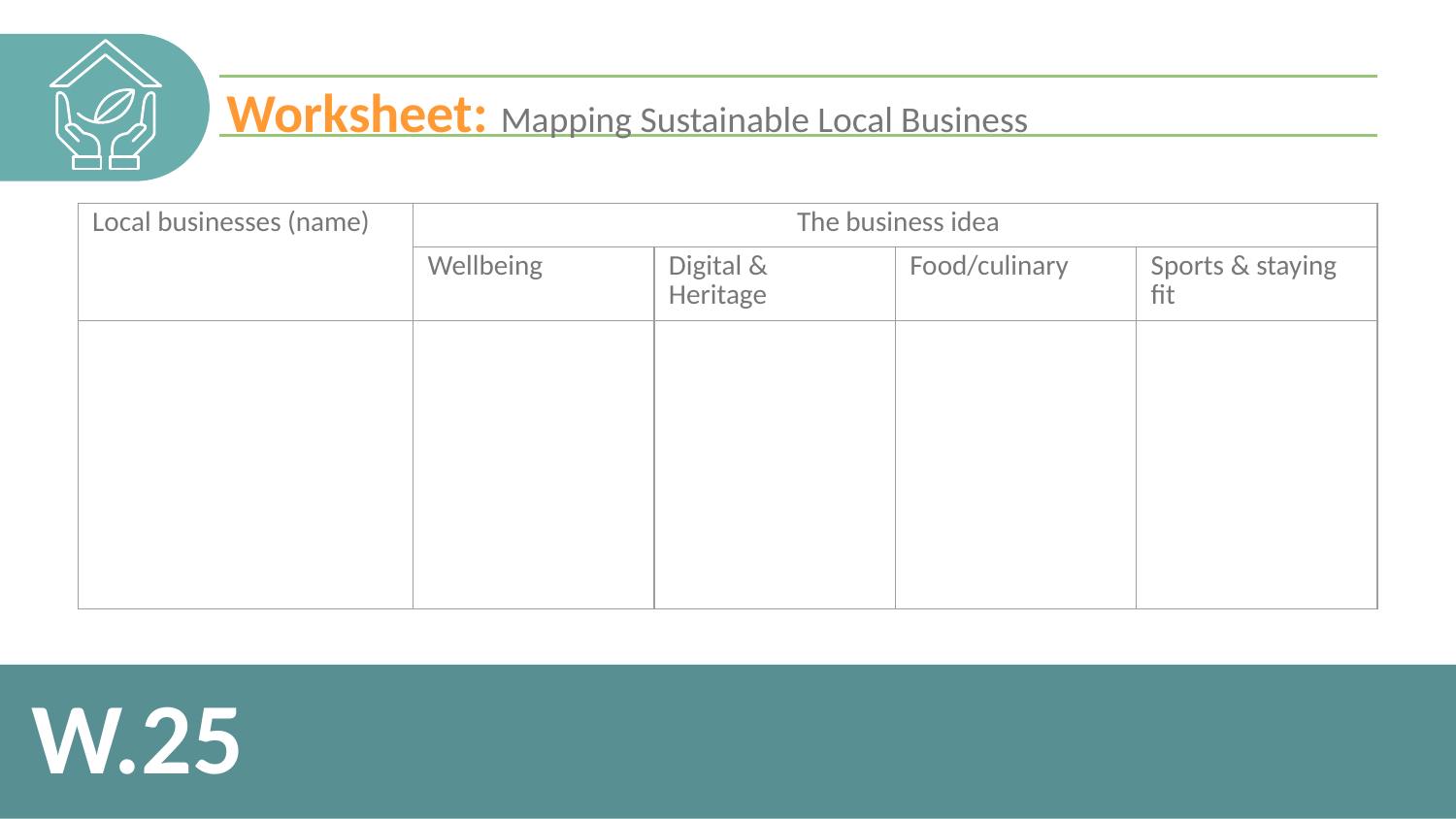

Worksheet: Mapping Sustainable Local Business

| Local businesses (name) | The business idea |  |  |  |
| --- | --- | --- | --- | --- |
|  | Wellbeing | Digital & Heritage | Food/culinary | Sports & staying fit |
|  |  |  |  |  |

W.25
69